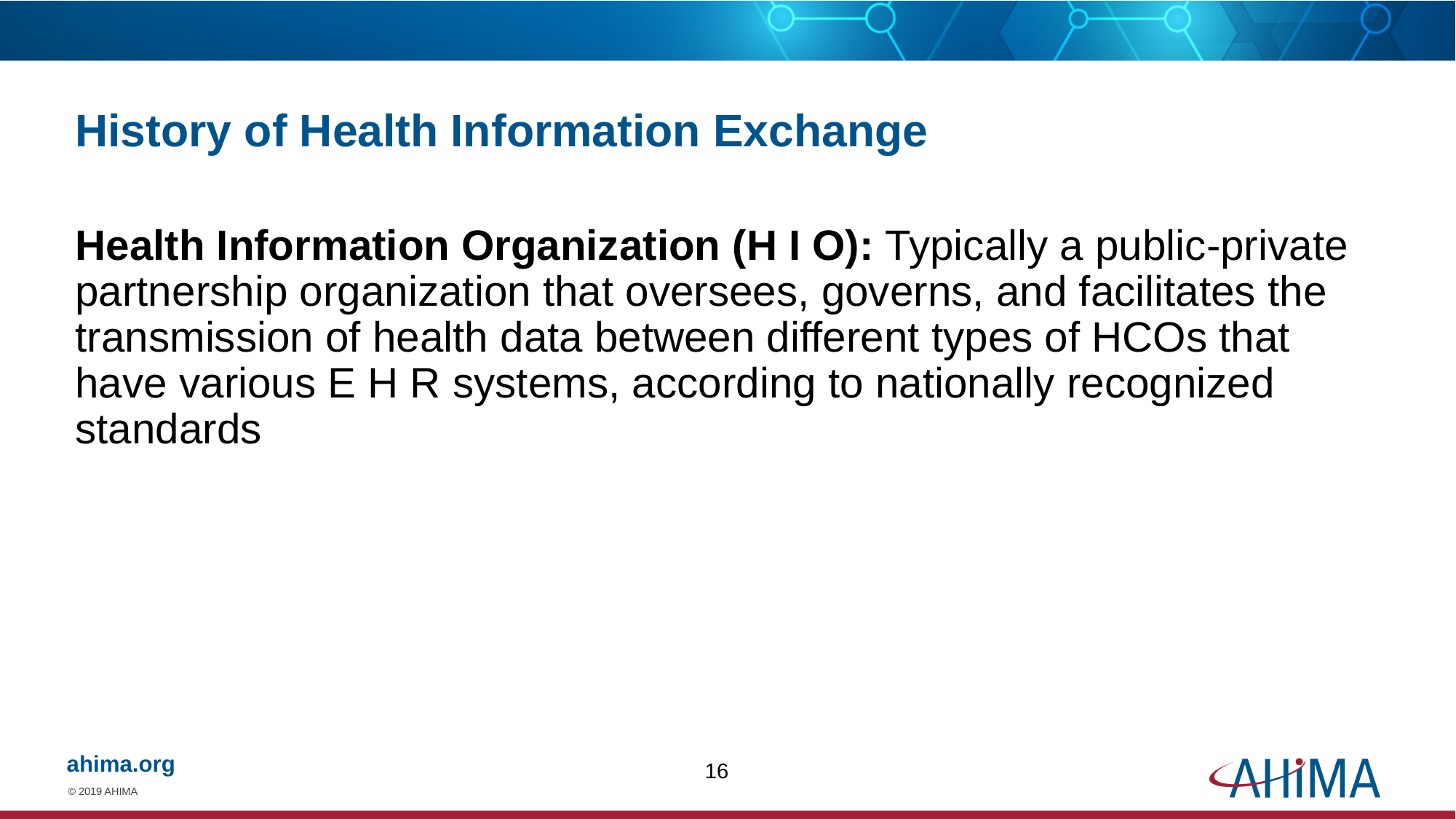

# History of Health Information Exchange
Health Information Organization (H I O): Typically a public-private partnership organization that oversees, governs, and facilitates the transmission of health data between different types of HCOs that have various E H R systems, according to nationally recognized standards